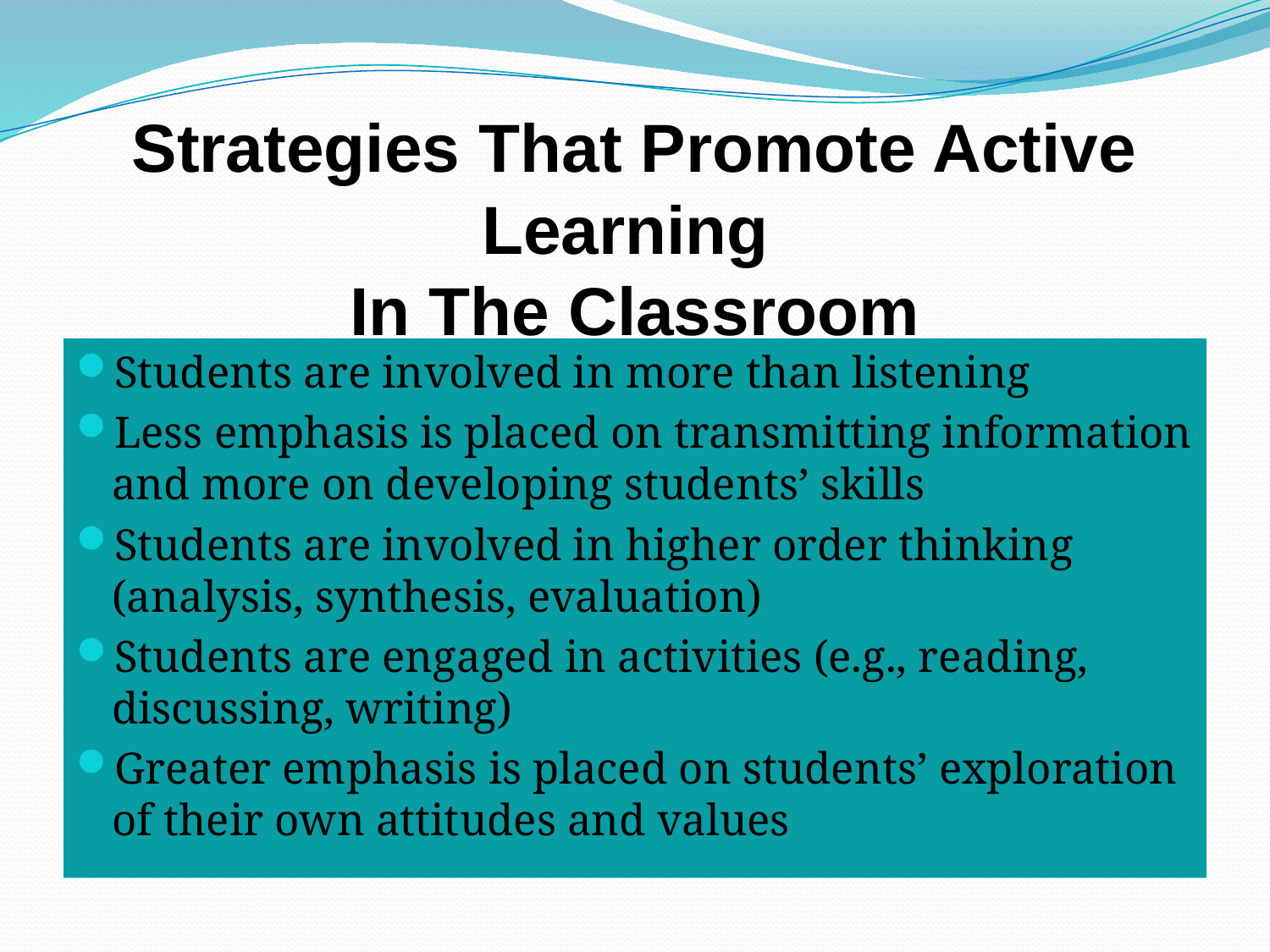

# Strategies That Promote Active Learning In The Classroom
Students are involved in more than listening
Less emphasis is placed on transmitting information and more on developing students’ skills
Students are involved in higher order thinking (analysis, synthesis, evaluation)
Students are engaged in activities (e.g., reading, discussing, writing)
Greater emphasis is placed on students’ exploration of their own attitudes and values